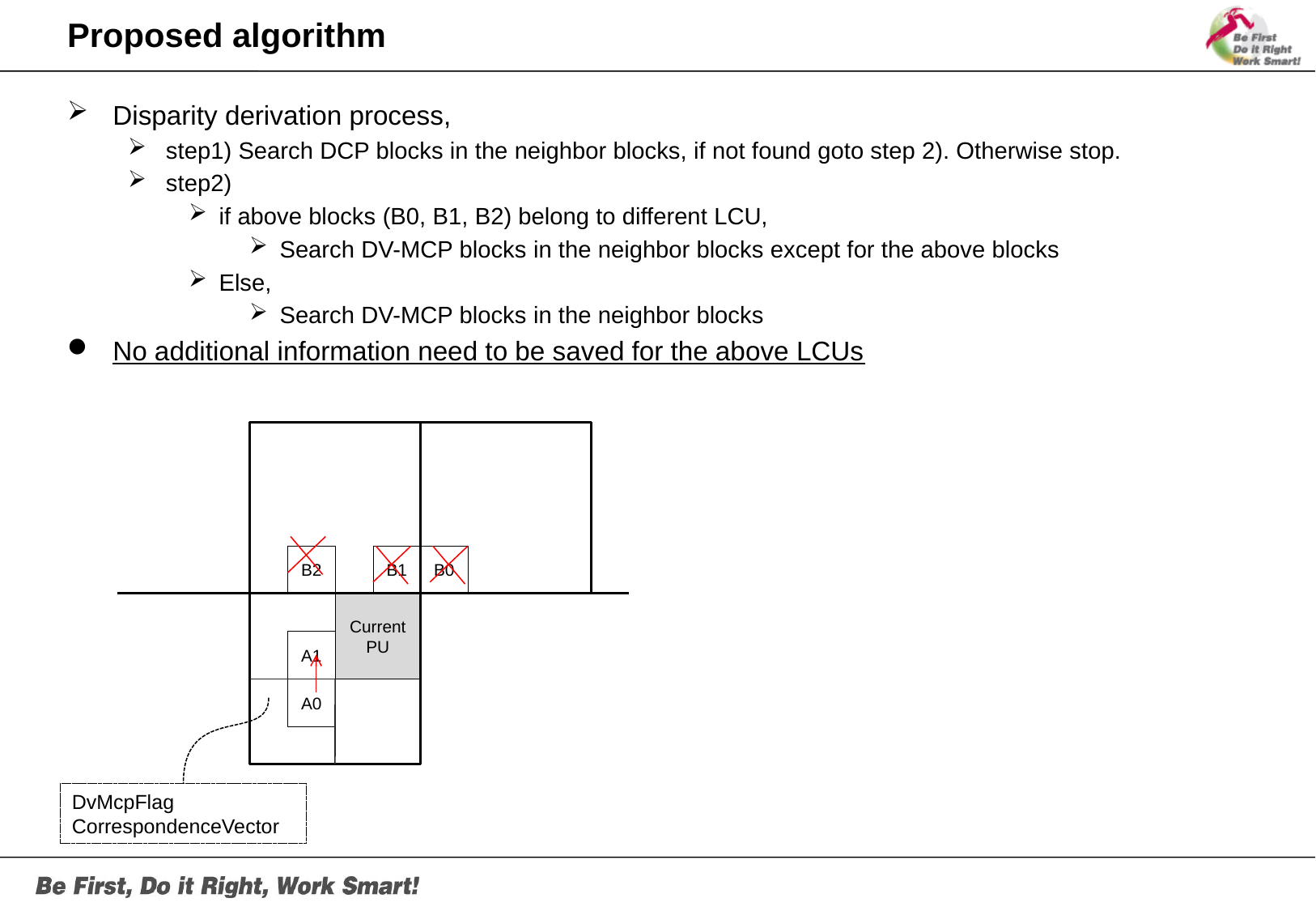

# Proposed algorithm
Disparity derivation process,
step1) Search DCP blocks in the neighbor blocks, if not found goto step 2). Otherwise stop.
step2)
if above blocks (B0, B1, B2) belong to different LCU,
Search DV-MCP blocks in the neighbor blocks except for the above blocks
Else,
Search DV-MCP blocks in the neighbor blocks
No additional information need to be saved for the above LCUs

B2
B1
B0

Current
PU
A1
A0
DvMcpFlag
CorrespondenceVector